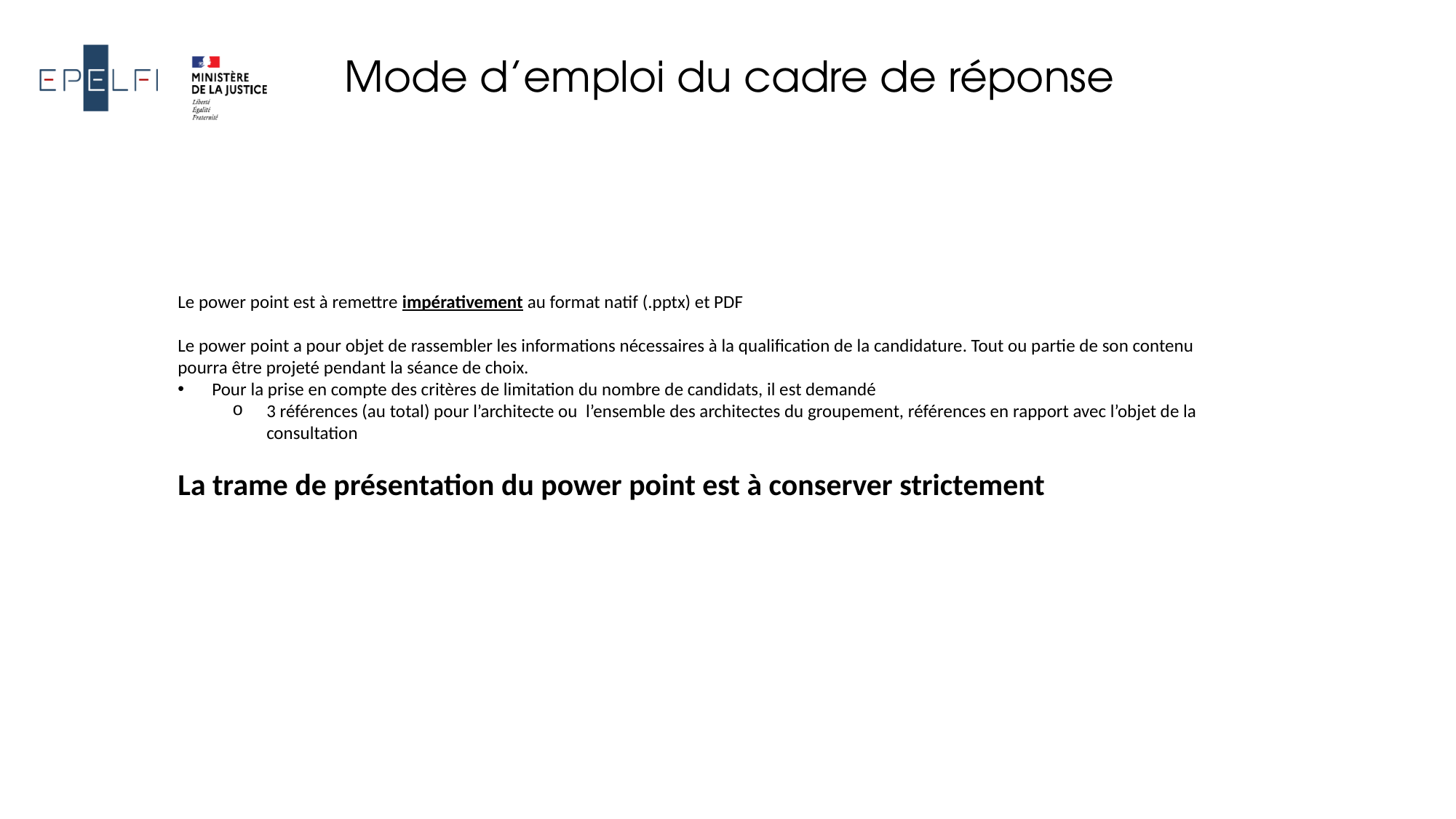

# Mode d’emploi du cadre de réponse
Le power point est à remettre impérativement au format natif (.pptx) et PDF

Le power point a pour objet de rassembler les informations nécessaires à la qualification de la candidature. Tout ou partie de son contenu pourra être projeté pendant la séance de choix.
Pour la prise en compte des critères de limitation du nombre de candidats, il est demandé
3 références (au total) pour l’architecte ou  l’ensemble des architectes du groupement, références en rapport avec l’objet de la consultation

La trame de présentation du power point est à conserver strictement